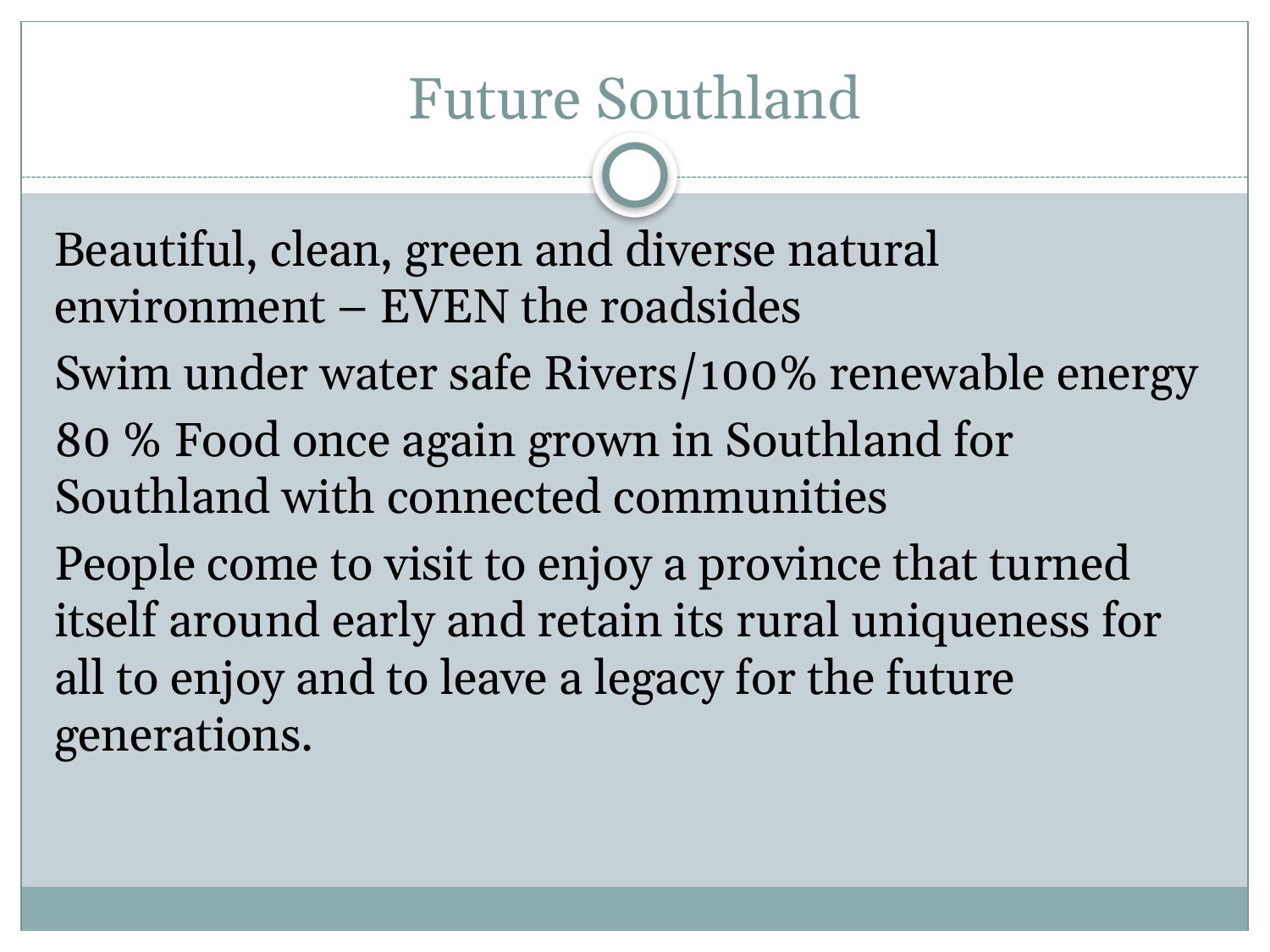

# Future Southland
Beautiful, clean, green and diverse natural environment – EVEN the roadsides
Swim under water safe Rivers/100% renewable energy
80 % Food once again grown in Southland for Southland with connected communities
People come to visit to enjoy a province that turned itself around early and retain its rural uniqueness for all to enjoy and to leave a legacy for the future generations.